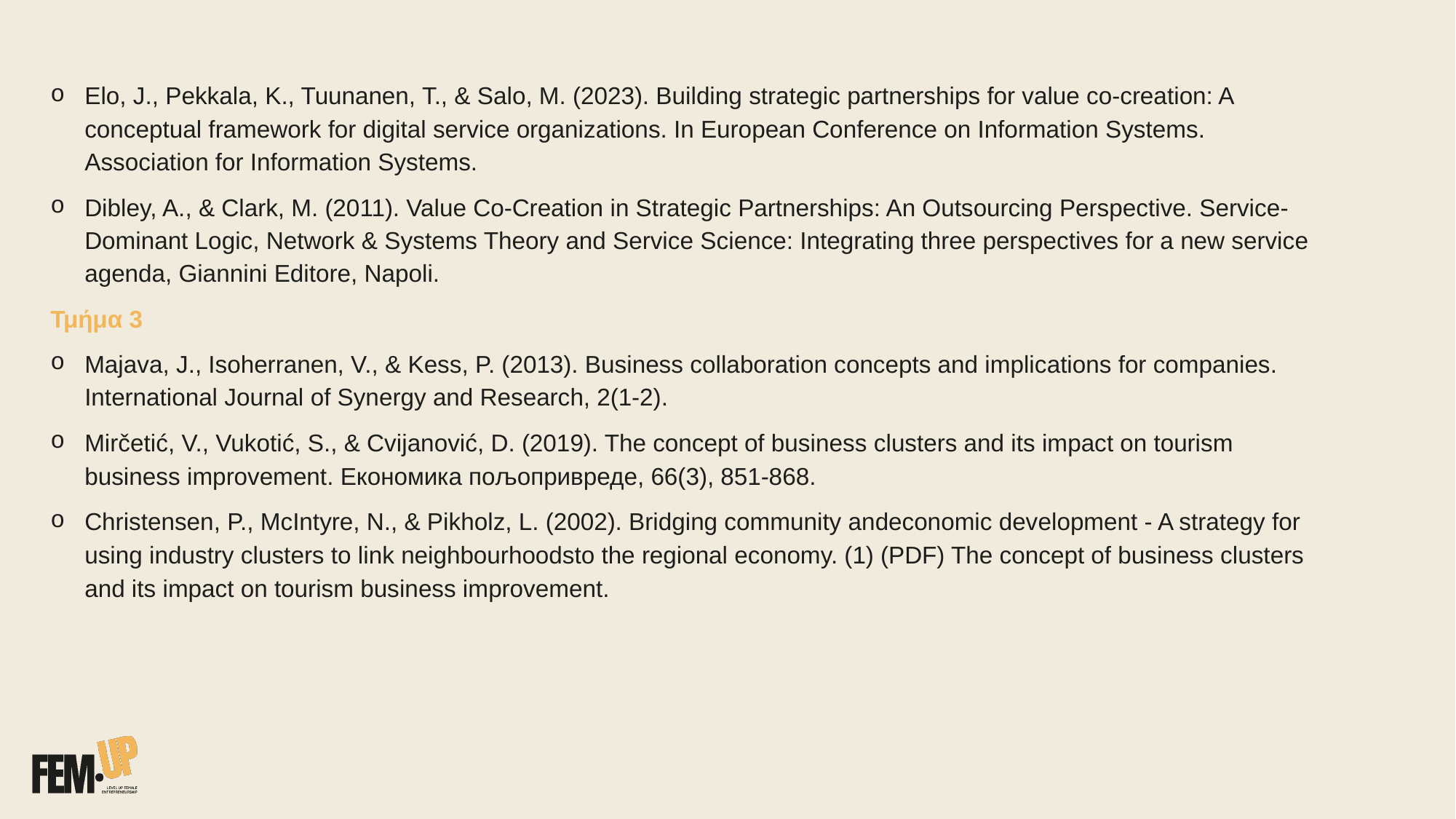

Elo, J., Pekkala, K., Tuunanen, T., & Salo, M. (2023). Building strategic partnerships for value co-creation: A conceptual framework for digital service organizations. In European Conference on Information Systems. Association for Information Systems.
Dibley, A., & Clark, M. (2011). Value Co-Creation in Strategic Partnerships: An Outsourcing Perspective. Service-Dominant Logic, Network & Systems Theory and Service Science: Integrating three perspectives for a new service agenda, Giannini Editore, Napoli.
Τμήμα 3
Majava, J., Isoherranen, V., & Kess, P. (2013). Business collaboration concepts and implications for companies. International Journal of Synergy and Research, 2(1-2).
Mirčetić, V., Vukotić, S., & Cvijanović, D. (2019). The concept of business clusters and its impact on tourism business improvement. Економика пољопривреде, 66(3), 851-868.
Christensen, P., McIntyre, N., & Pikholz, L. (2002). Bridging community andeconomic development - A strategy for using industry clusters to link neighbourhoodsto the regional economy. (1) (PDF) The concept of business clusters and its impact on tourism business improvement.